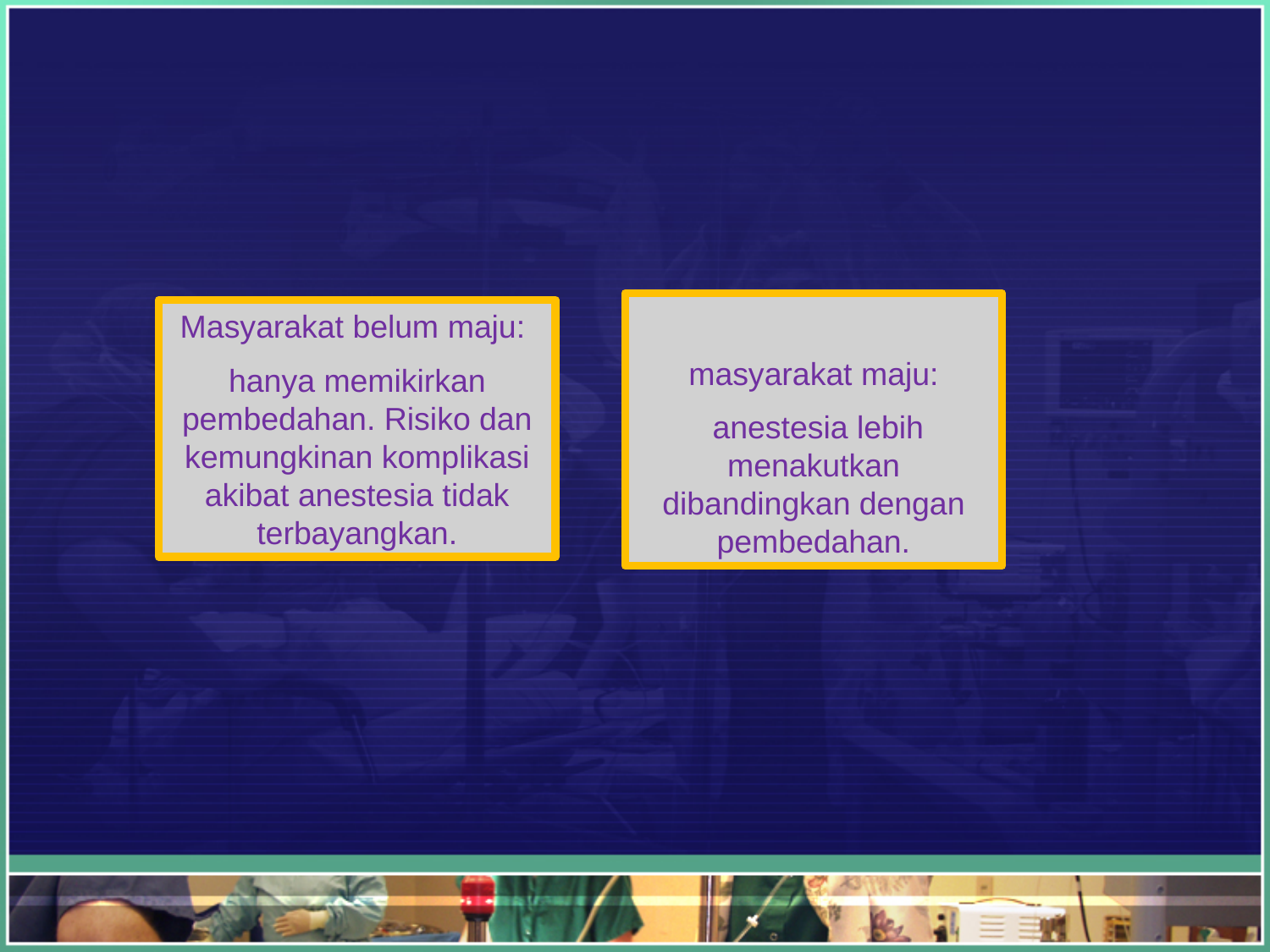

masyarakat maju:
 anestesia lebih menakutkan dibandingkan dengan pembedahan.
Masyarakat belum maju:
hanya memikirkan pembedahan. Risiko dan kemungkinan komplikasi akibat anestesia tidak terbayangkan.